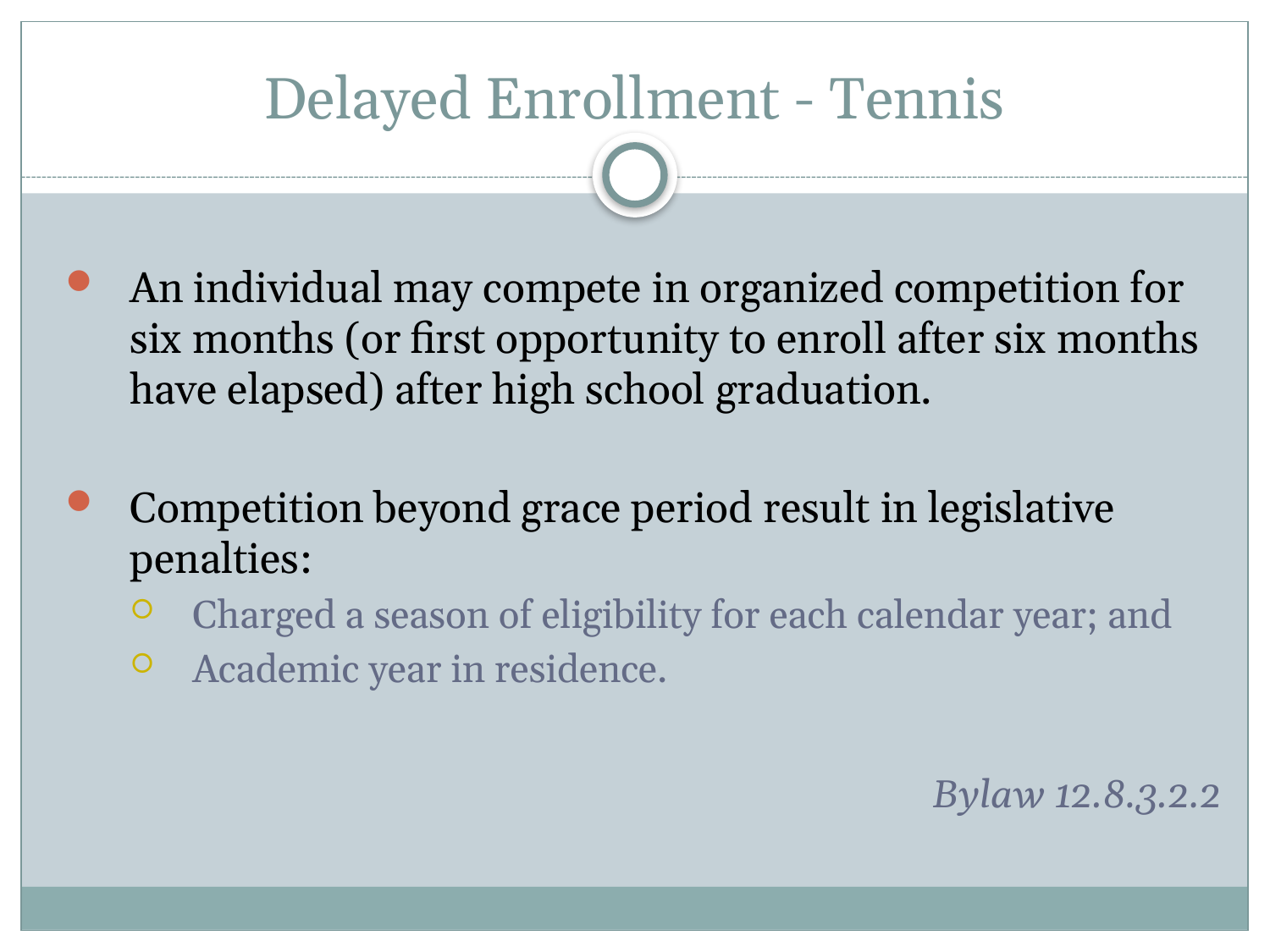

# Delayed Enrollment - Tennis
An individual may compete in organized competition for six months (or first opportunity to enroll after six months have elapsed) after high school graduation.

Competition beyond grace period result in legislative penalties:
Charged a season of eligibility for each calendar year; and
Academic year in residence.

Bylaw 12.8.3.2.2